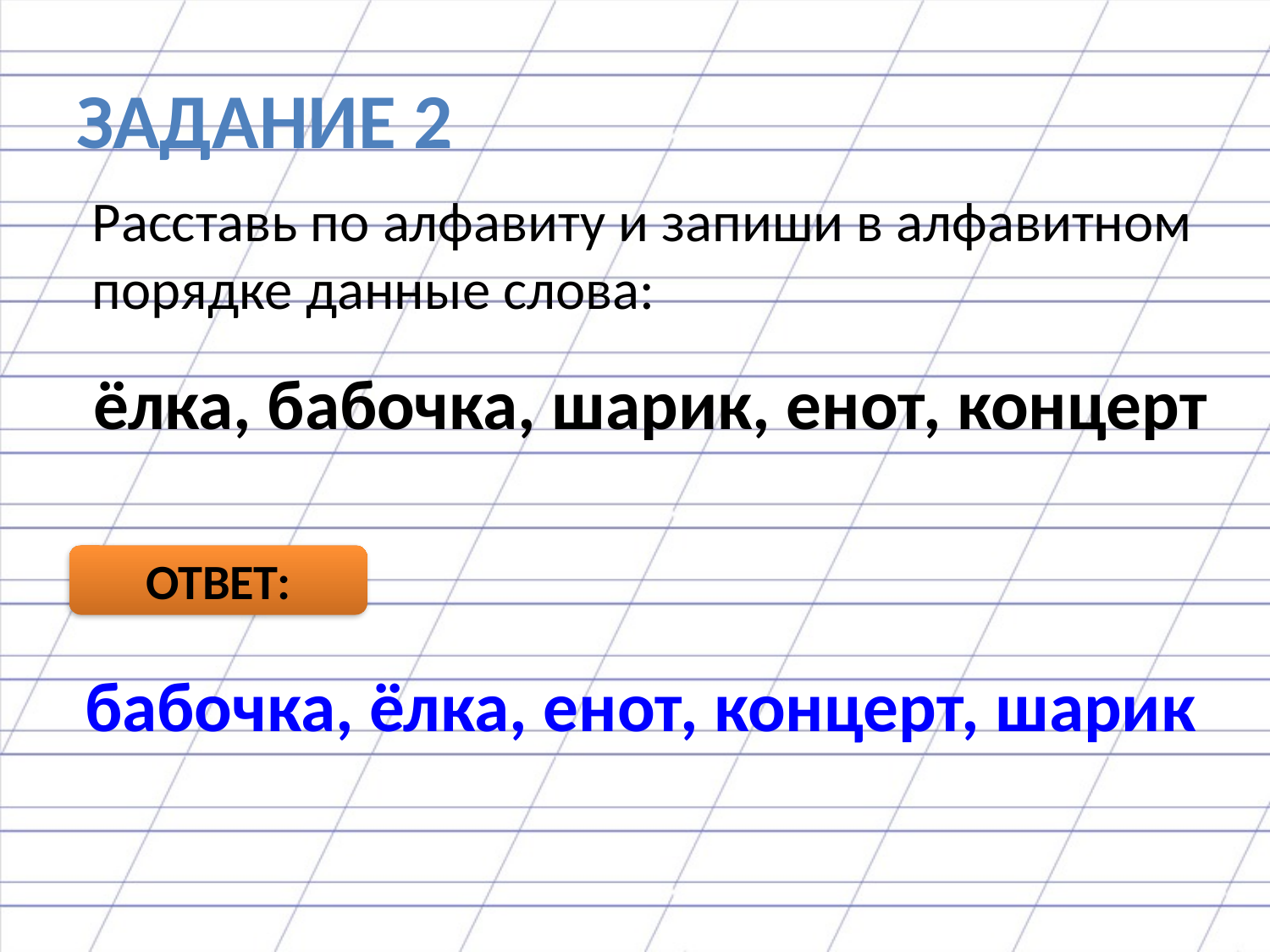

# ЗАДАНИЕ 2
Расставь по алфавиту и запиши в алфавитном порядке данные слова:

ёлка, бабочка, шарик, енот, концерт
ОТВЕТ:
бабочка, ёлка, енот, концерт, шарик